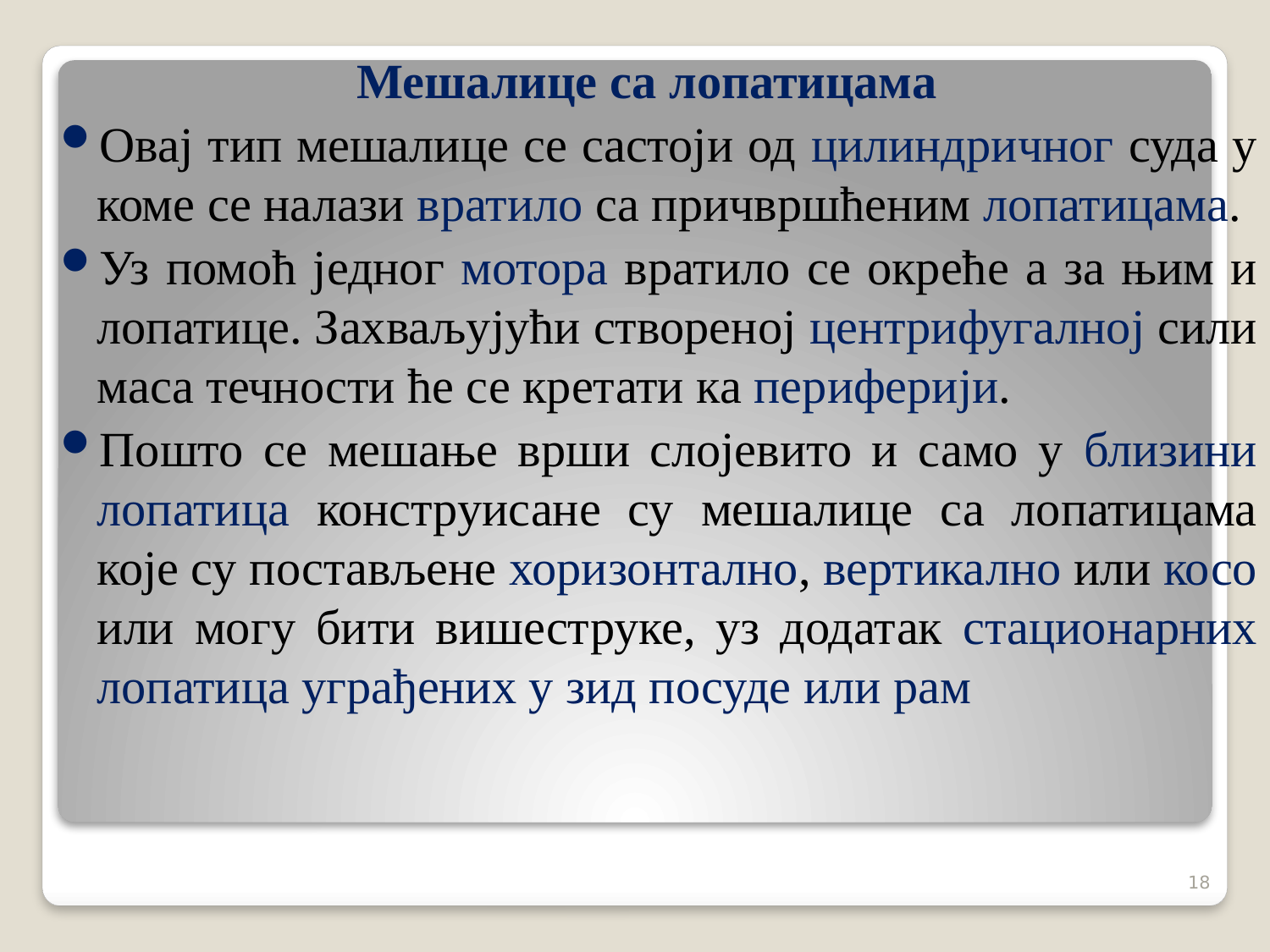

Мешалице са лопатицама
Овај тип мешалице се састоји од цилиндричног суда у коме се налази вратило са причвршћеним лопатицама.
Уз помоћ једног мотора вратило се окреће а за њим и лопатице. Захваљујући створеној центрифугалној сили маса течности ће се кретати ка периферији.
Пошто се мешање врши слојевито и само у близини лопатица конструисане су мешалице са лопатицама које су постављене хоризонтално, вертикално или косо или могу бити вишеструке, уз додатак стационарних лопатица уграђених у зид посуде или рам
18